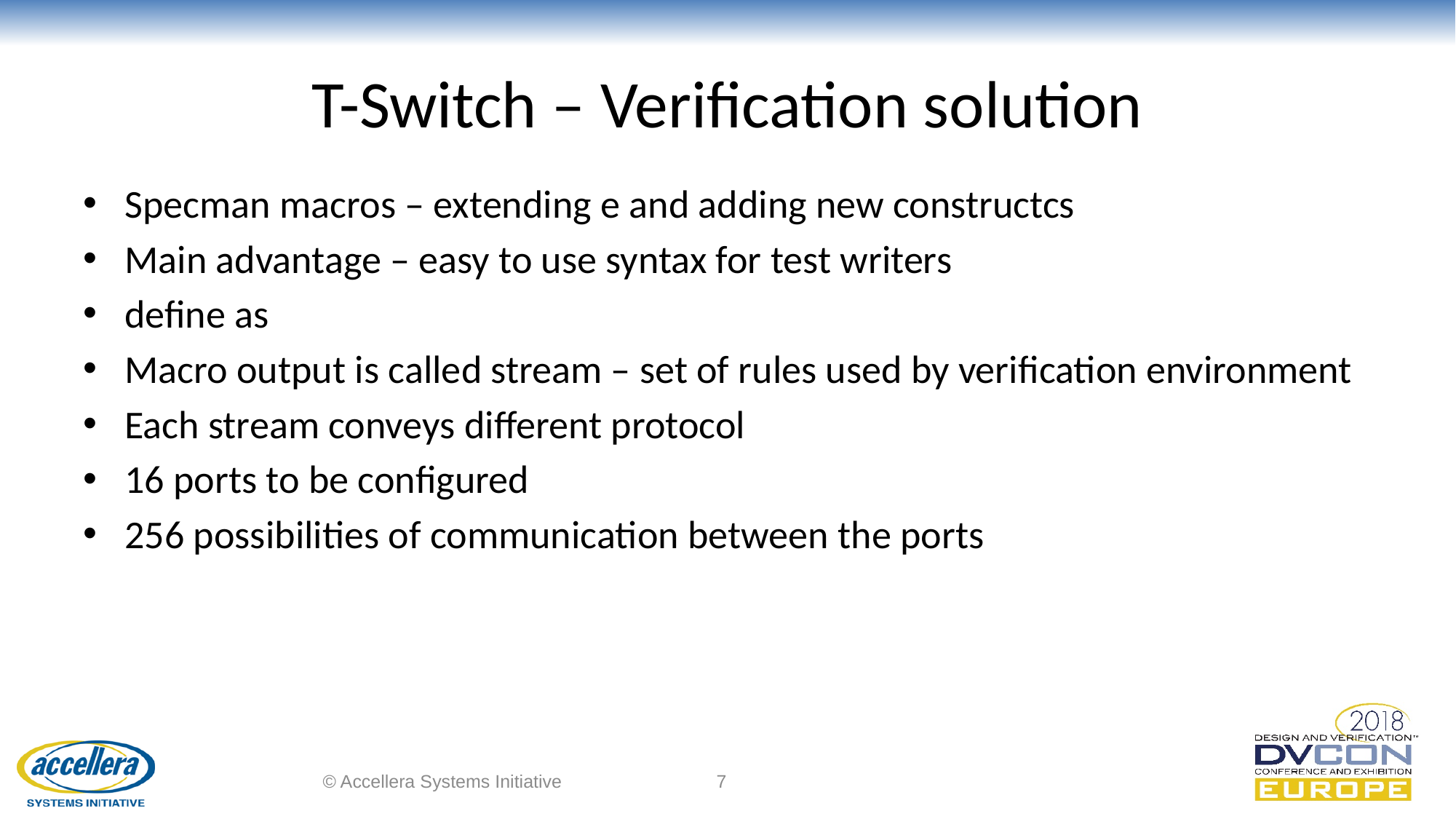

# T-Switch – Verification solution
Specman macros – extending e and adding new constructcs
Main advantage – easy to use syntax for test writers
define as
Macro output is called stream – set of rules used by verification environment
Each stream conveys different protocol
16 ports to be configured
256 possibilities of communication between the ports

© Accellera Systems Initiative
7